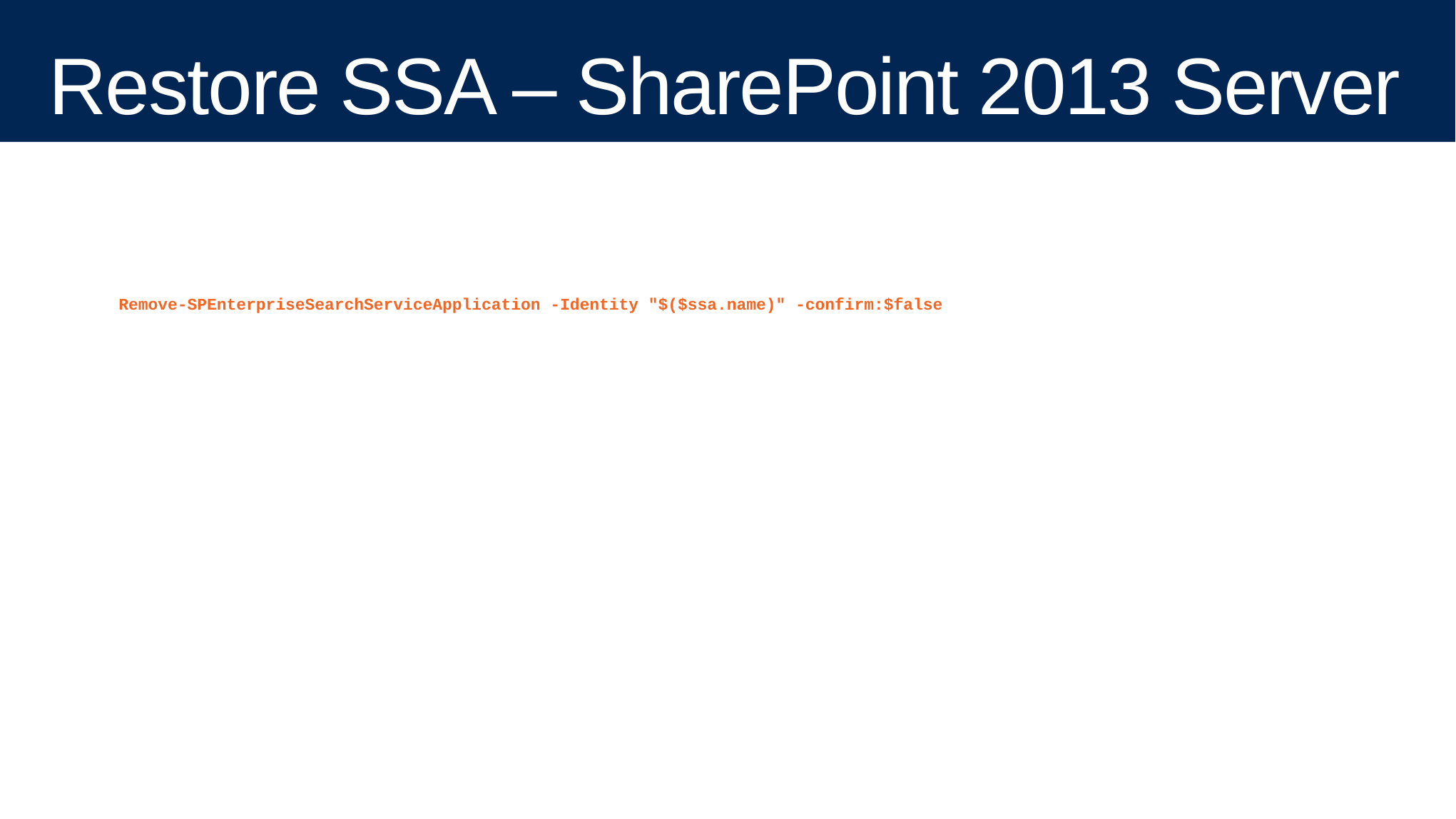

# Restore SSA – SharePoint 2013 Server
#----- Remove Any Existing Search Service Application in order to Restore -----
    "Checking for existence of Search Service Application..."  #: '$SSAName' "
    $ssa = Get-SPEnterpriseSearchServiceApplication
    if ( $ssa ) {
        "...Found SSA, removing Search Service Application for restore..."
        #******** need to detect if there is an active topology, else add one, if missing iwll remove fails
        Remove-SPEnterpriseSearchServiceApplication -Identity "$($ssa.name)" -confirm:$false
        $ssa = Get-SPEnterpriseSearchServiceApplication
        if( $ssa ) { throw  "...Removal of Search Service Application failed." }
        else{ "...Finished removal of existing Search Service Application." }
    }
    else { "Search Service Application does not exist, ready for restore." }
#----- Retrieve and if missing Create Search Service Application Pool -----
    $searchInstance = Get-SPEnterpriseSearchServiceInstance –local
    $applicationPool = Get-SPServiceApplicationPool -Identity $ssapoolname -ErrorAction:SilentlyContinue
    if ( $applicationPool -eq $null) {
        "Creating new Service Application pool with name '$ssapoolname' and using account '$ssapoolaccount'"
        $applicationPool = New-SPServiceApplicationPool -Name $ssapoolname -account $ssapoolaccount
    }
    else { "Using existing Search Service Application Pool. " }